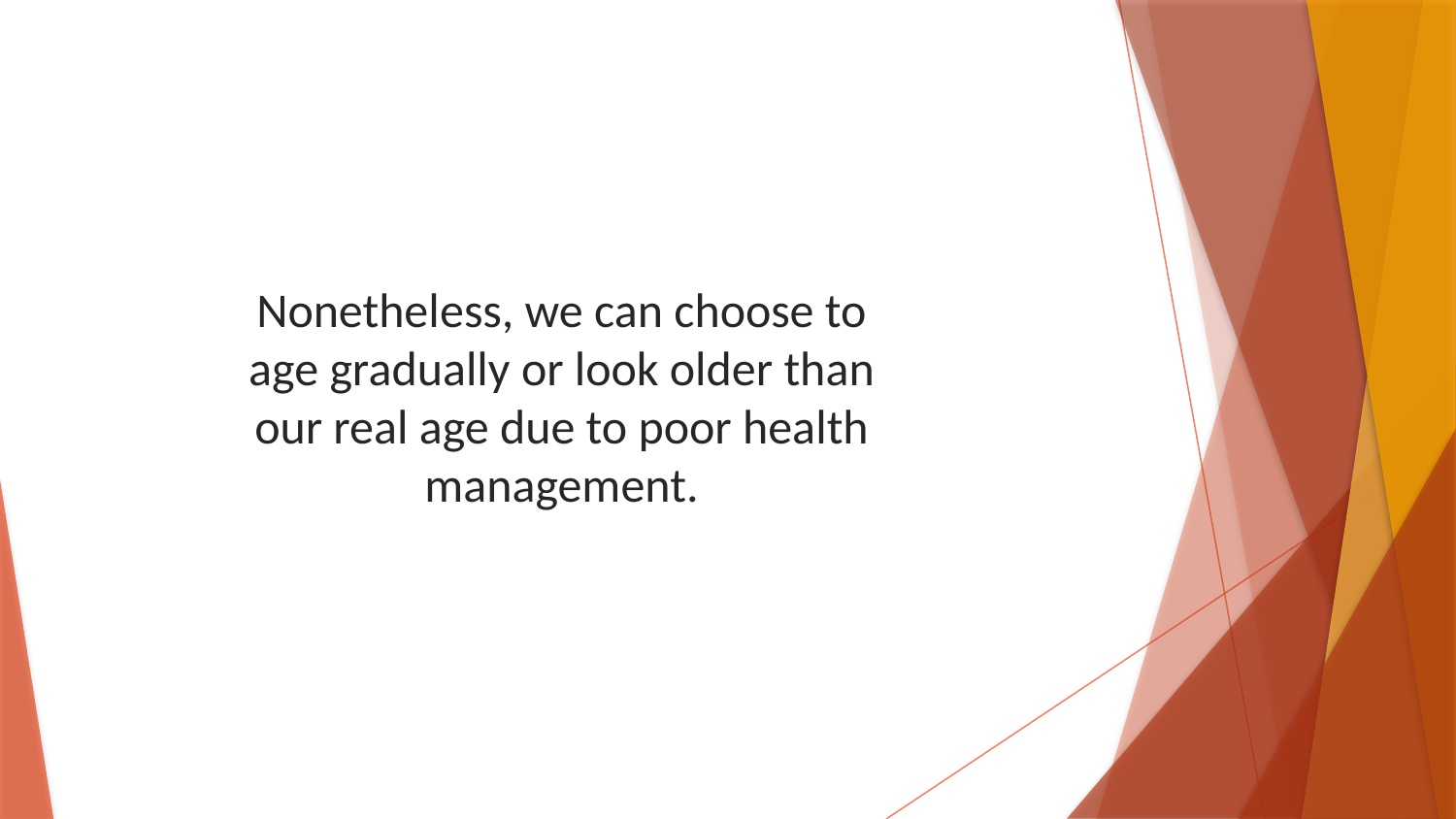

Nonetheless, we can choose to age gradually or look older than our real age due to poor health management.